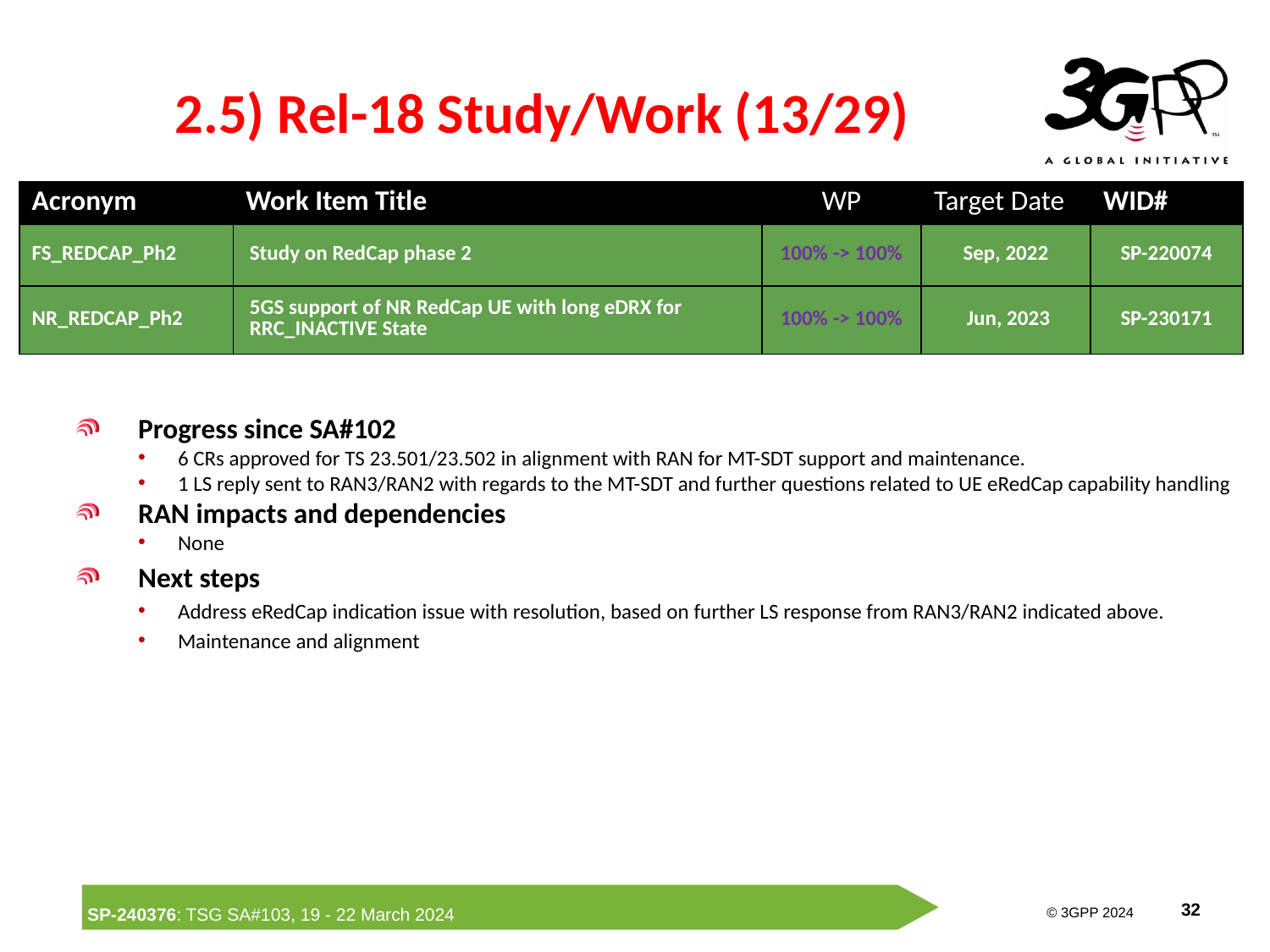

# 2.5) Rel-18 Study/Work (13/29)
| Acronym | Work Item Title | WP | Target Date | WID# |
| --- | --- | --- | --- | --- |
| FS\_REDCAP\_Ph2 | Study on RedCap phase 2 | 100% -> 100% | Sep, 2022 | SP-220074 |
| NR\_REDCAP\_Ph2 | 5GS support of NR RedCap UE with long eDRX for RRC\_INACTIVE State | 100% -> 100% | Jun, 2023 | SP-230171 |
Progress since SA#102
6 CRs approved for TS 23.501/23.502 in alignment with RAN for MT-SDT support and maintenance.
1 LS reply sent to RAN3/RAN2 with regards to the MT-SDT and further questions related to UE eRedCap capability handling
RAN impacts and dependencies
None
Next steps
Address eRedCap indication issue with resolution, based on further LS response from RAN3/RAN2 indicated above.
Maintenance and alignment